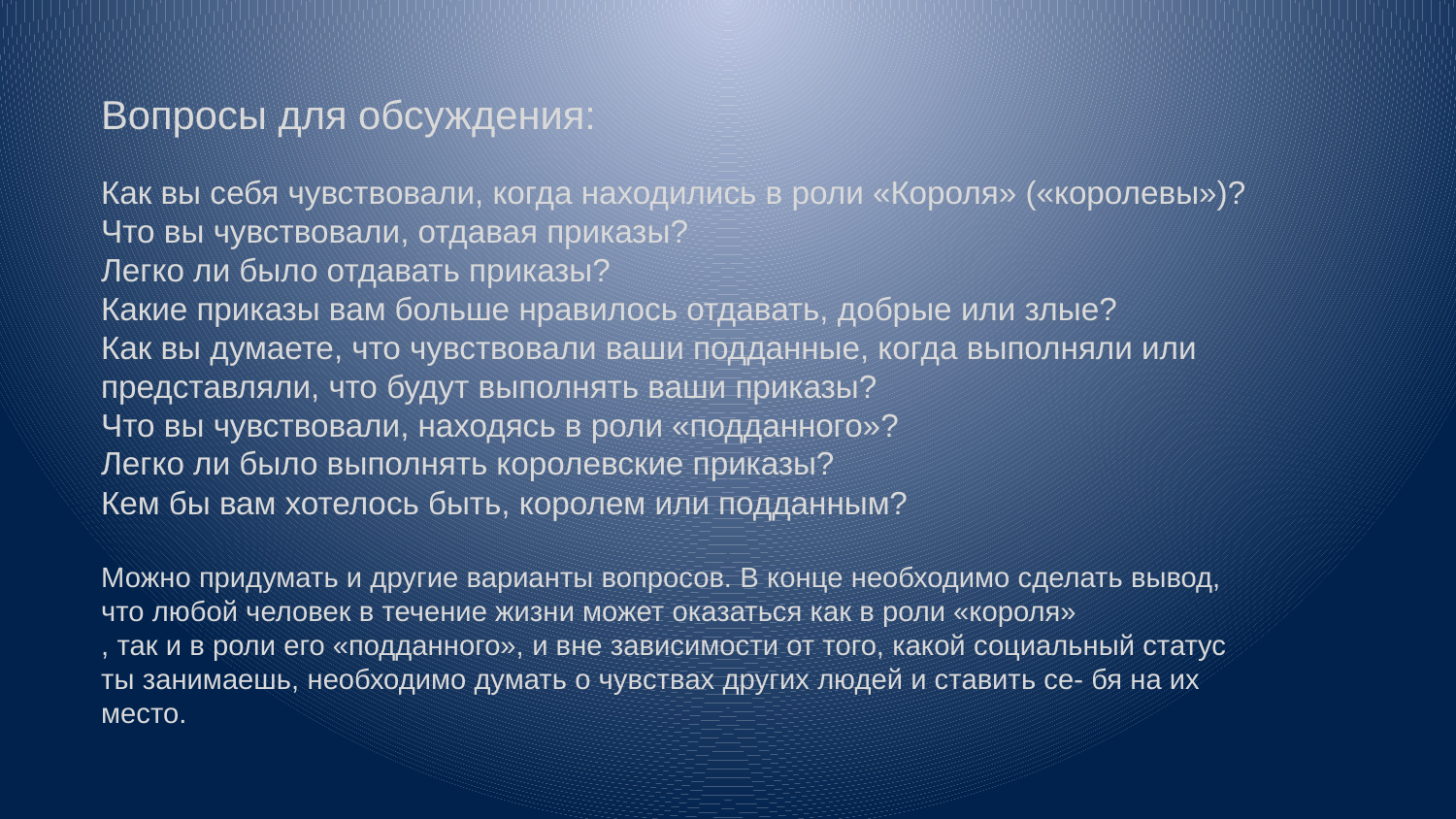

Вопросы для обсуждения:

Как вы себя чувствовали, когда находились в роли «Короля» («королевы»)?
Что вы чувствовали, отдавая приказы?
Легко ли было отдавать приказы?
Какие приказы вам больше нравилось отдавать, добрые или злые?
Как вы думаете, что чувствовали ваши подданные, когда выполняли или представляли, что будут выполнять ваши приказы?
Что вы чувствовали, находясь в роли «подданного»?
Легко ли было выполнять королевские приказы?
Кем бы вам хотелось быть, королем или подданным?

Можно придумать и другие варианты вопросов. В конце необходимо сделать вывод, что любой человек в течение жизни может оказаться как в роли «короля»
, так и в роли его «подданного», и вне зависимости от того, какой социальный статус ты занимаешь, необходимо думать о чувствах других людей и ставить се- бя на их место.